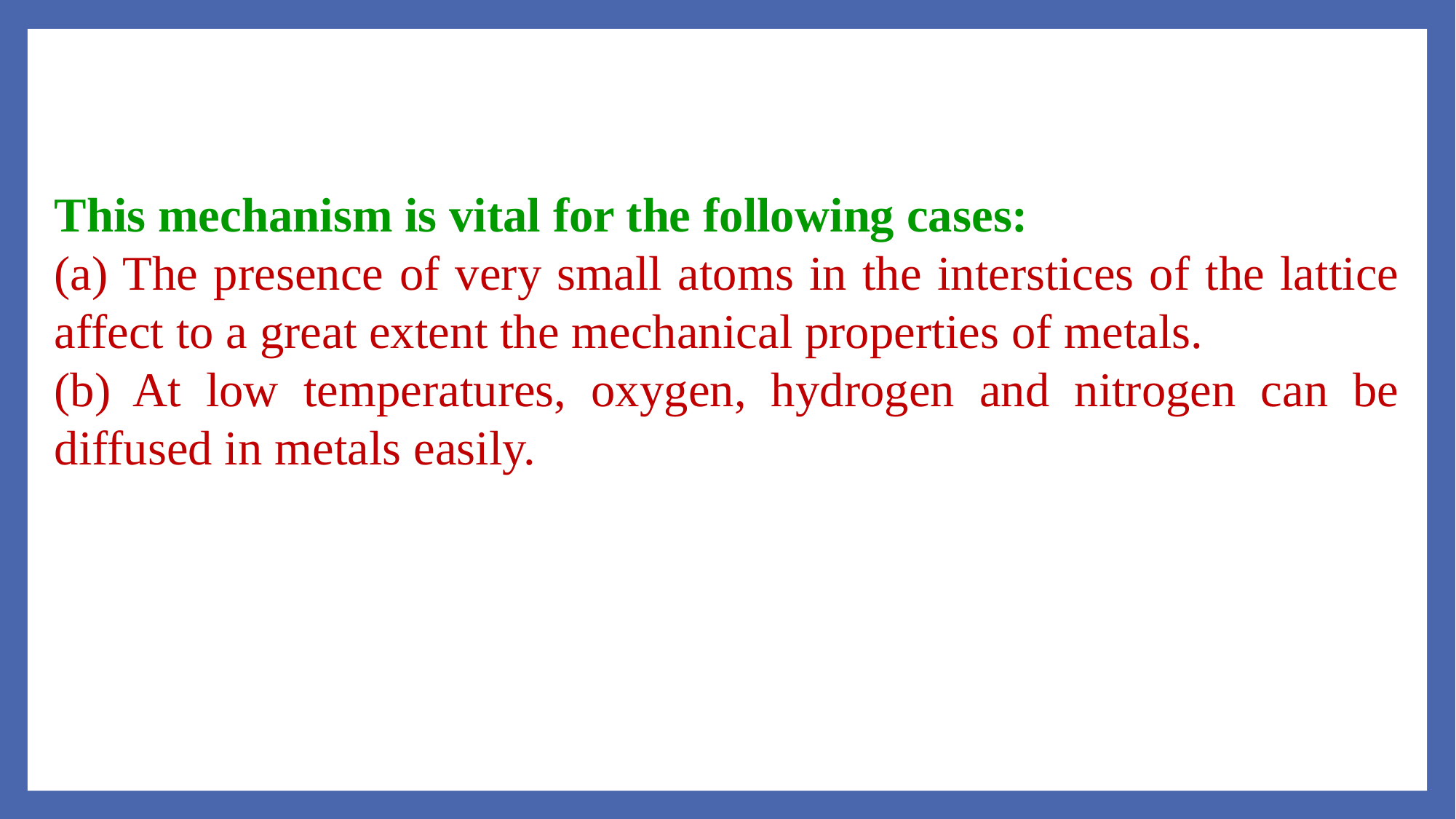

This mechanism is vital for the following cases:
(a) The presence of very small atoms in the interstices of the lattice affect to a great extent the mechanical properties of metals.
(b) At low temperatures, oxygen, hydrogen and nitrogen can be diffused in metals easily.